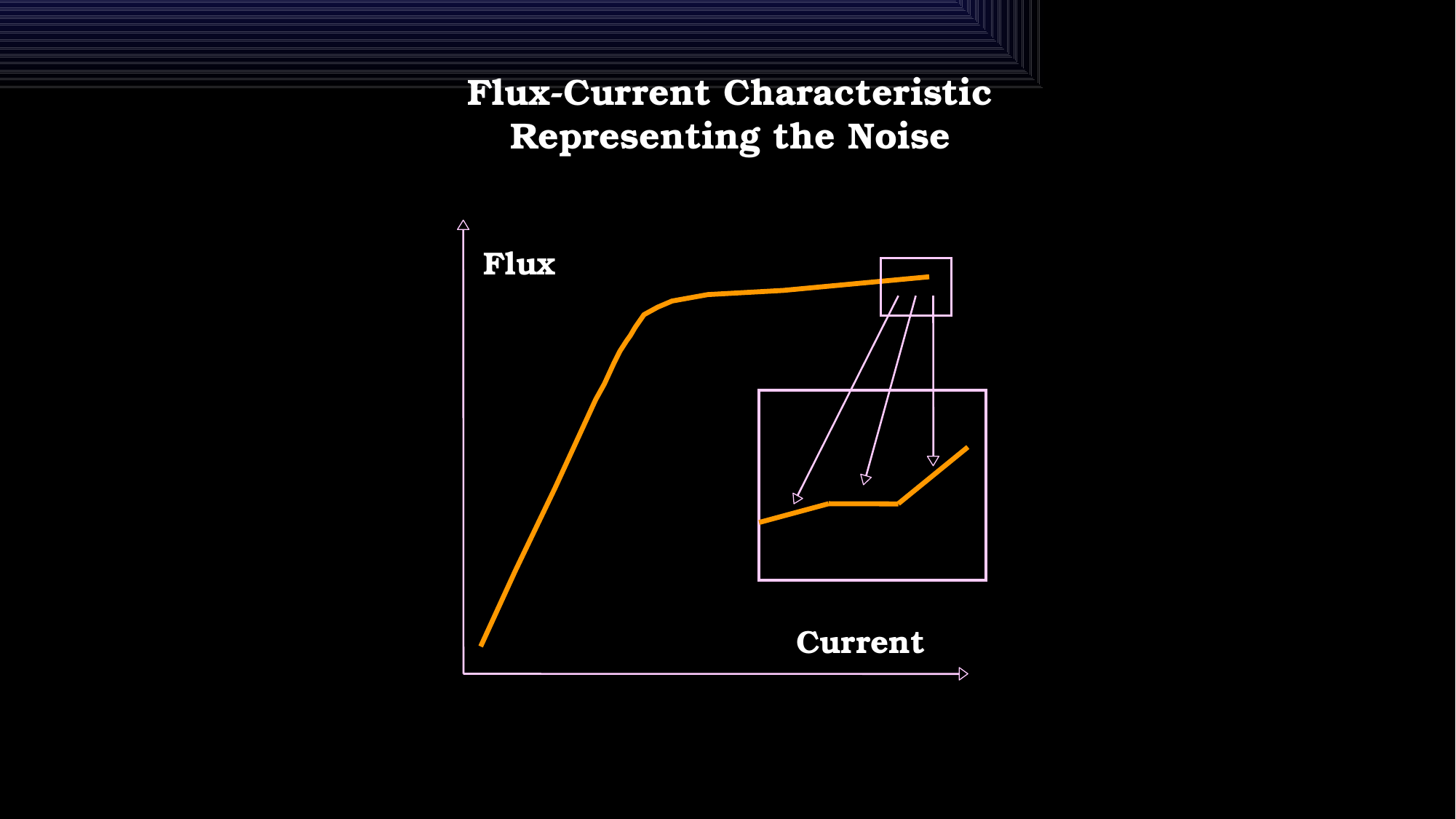

Flux-Current Characteristic
Representing the Noise

Flux

Current